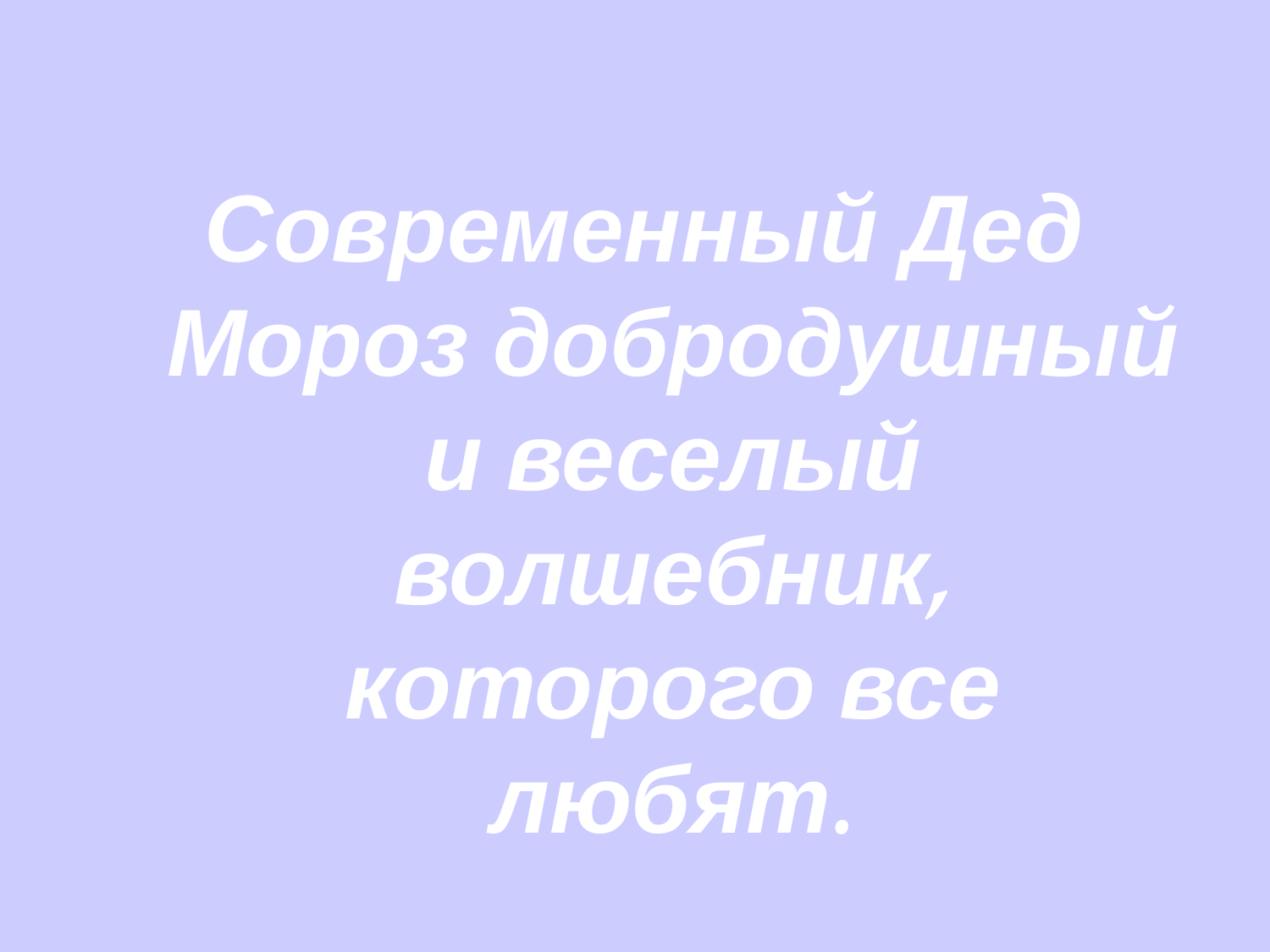

Современный Дед Мороз добродушный и веселый волшебник, которого все любят.